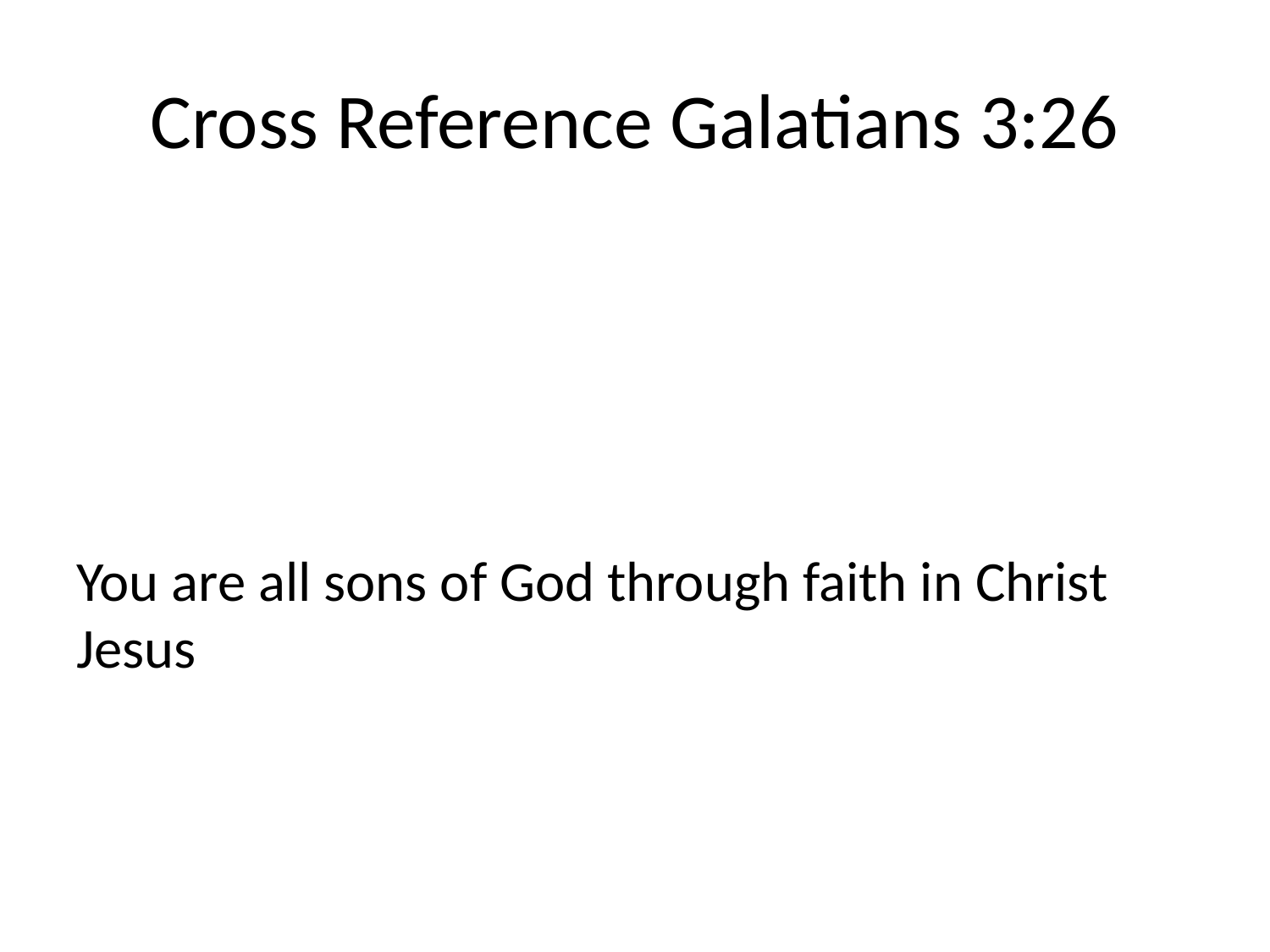

# Cross Reference Galatians 3:26

You are all sons of God through faith in Christ Jesus